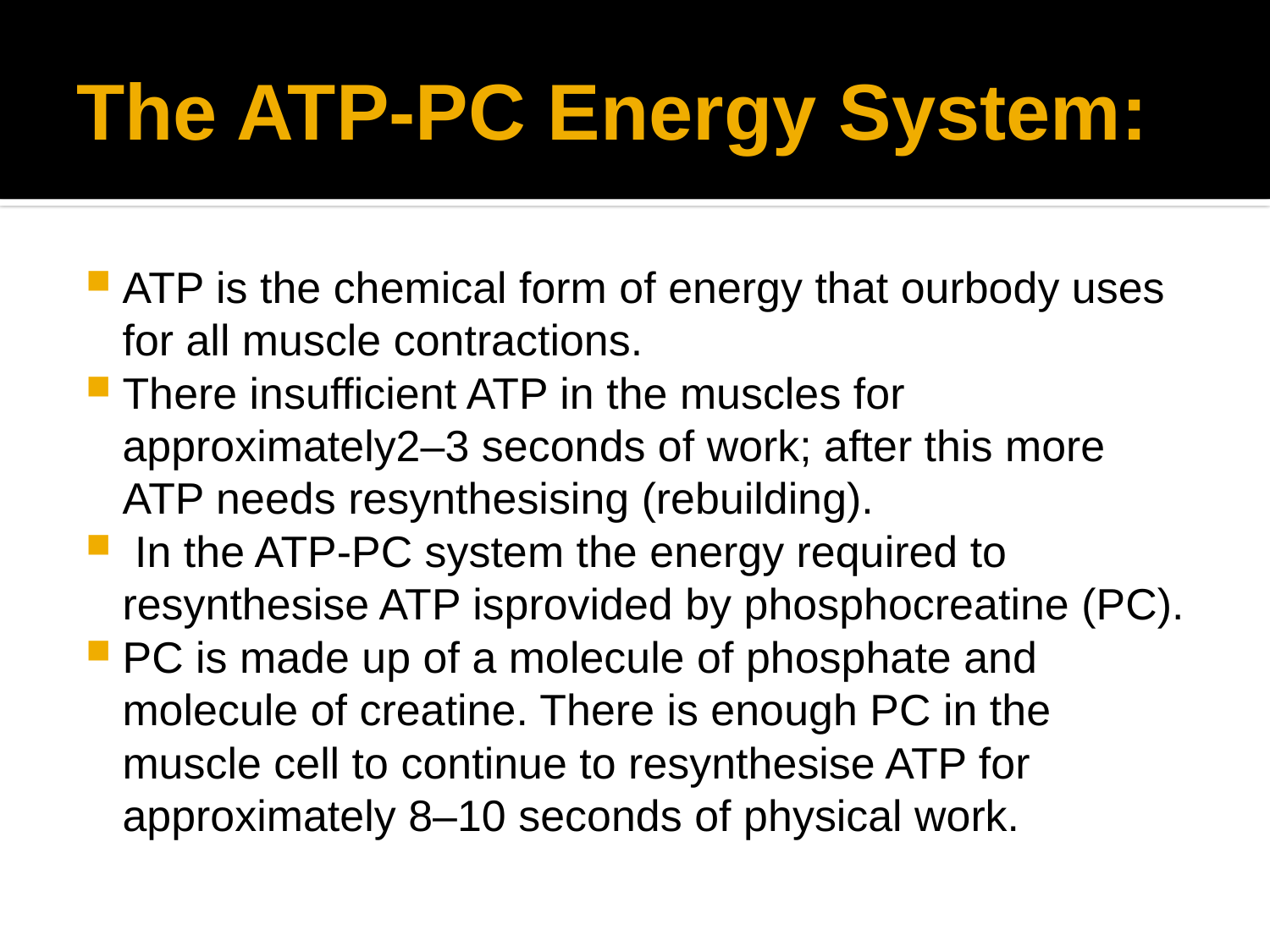

# The ATP-PC Energy System:
ATP is the chemical form of energy that ourbody uses for all muscle contractions.
There insufficient ATP in the muscles for approximately2–3 seconds of work; after this more ATP needs resynthesising (rebuilding).
 In the ATP-PC system the energy required to resynthesise ATP isprovided by phosphocreatine (PC).
PC is made up of a molecule of phosphate and molecule of creatine. There is enough PC in the muscle cell to continue to resynthesise ATP for approximately 8–10 seconds of physical work.